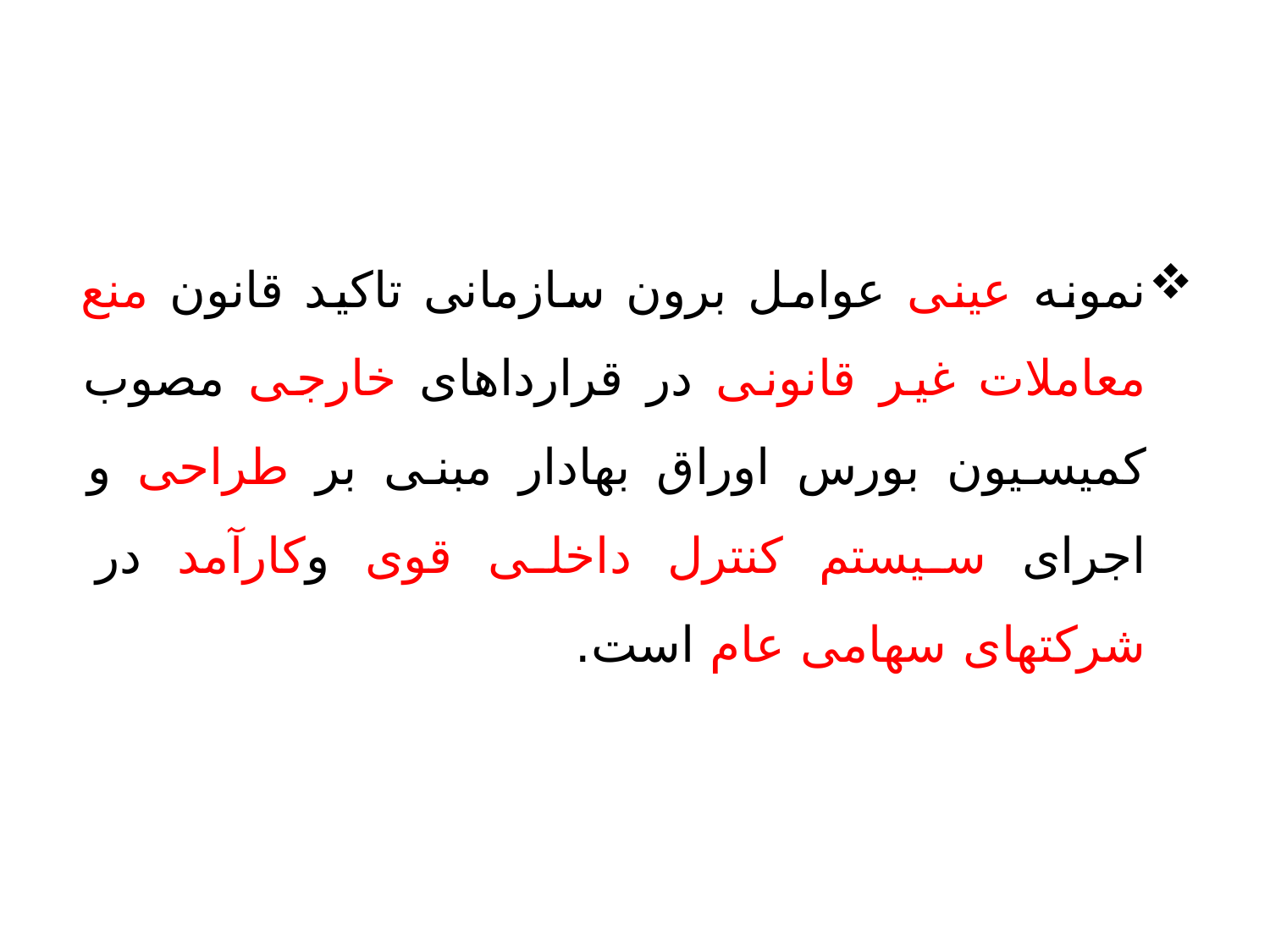

#
نمونه عینی عوامل برون سازمانی تاکید قانون منع معاملات غیر قانونی در قرارداهای خارجی مصوب کمیسیون بورس اوراق بهادار مبنی بر طراحی و اجرای سیستم کنترل داخلی قوی وکارآمد در شرکتهای سهامی عام است.